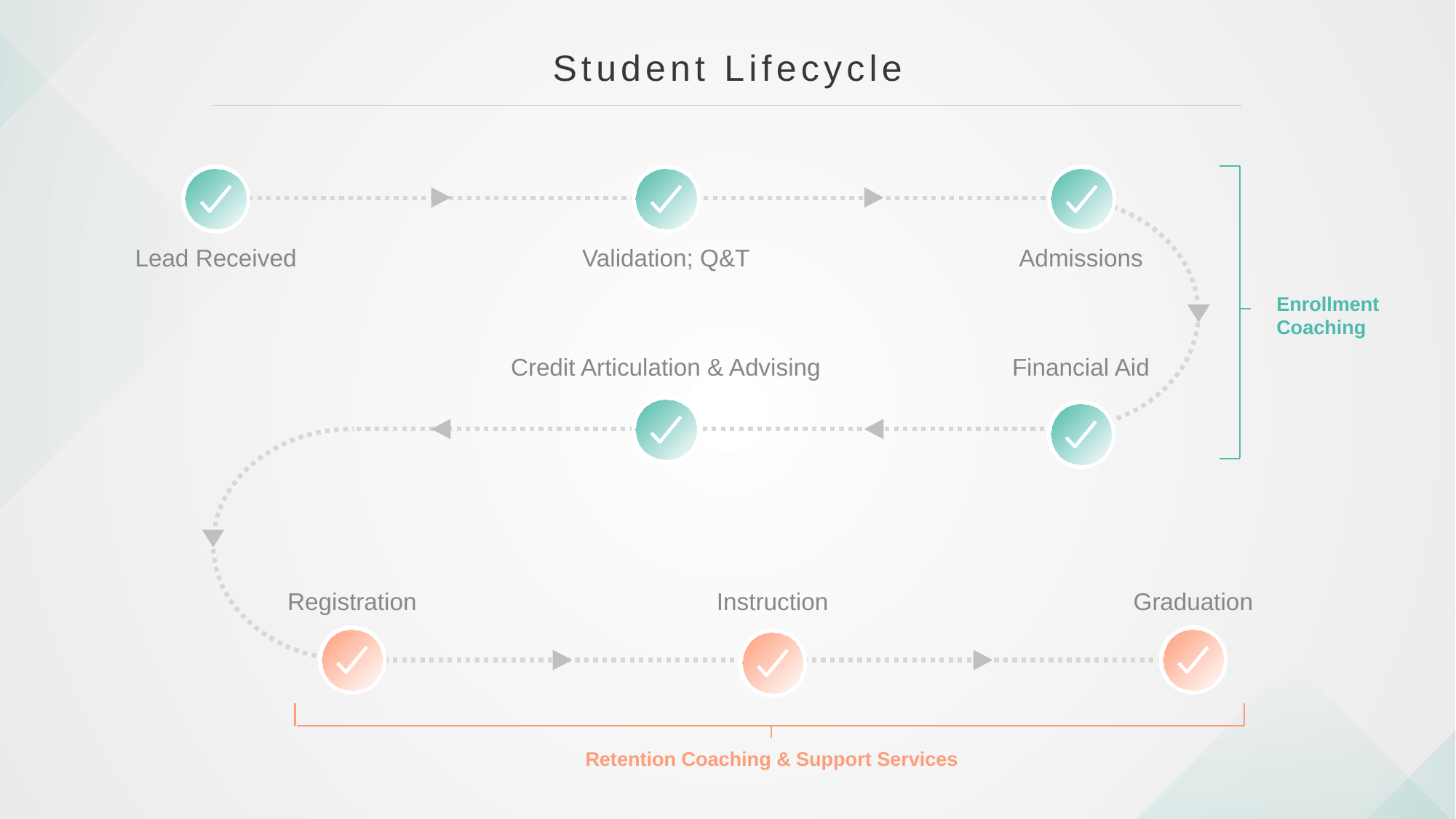

# Student Lifecycle

Lead Received
Validation; Q&T
Admissions
Enrollment
Coaching
Credit Articulation & Advising
Financial Aid

Registration
Instruction
Graduation

Retention Coaching & Support Services